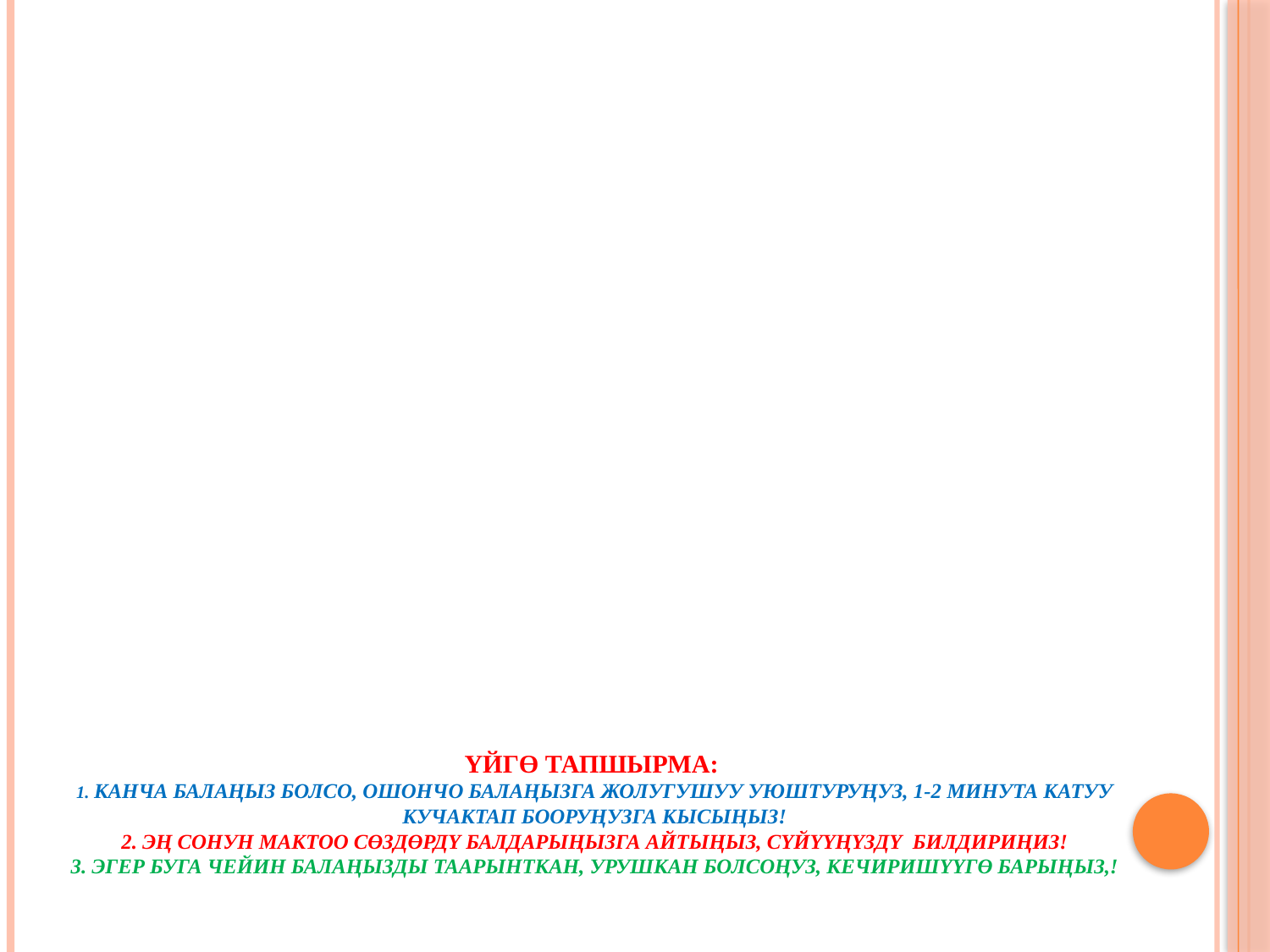

# Үйгө тапшырма: 1. Канча балаңыз болсо, ошончо балаңызга жолугушуу уюштуруңуз, 1-2 минута катуу кучактап бооруңузга кысыңыз! 2. Эң сонун мактоо сөздөрдү балдарыңызга айтыңыз, сүйүүңүздү  билдириңиз! 3. эгер буга чейин балаңызды таарынткан, урушкан болсоңуз, кечиришүүгө барыңыз,!